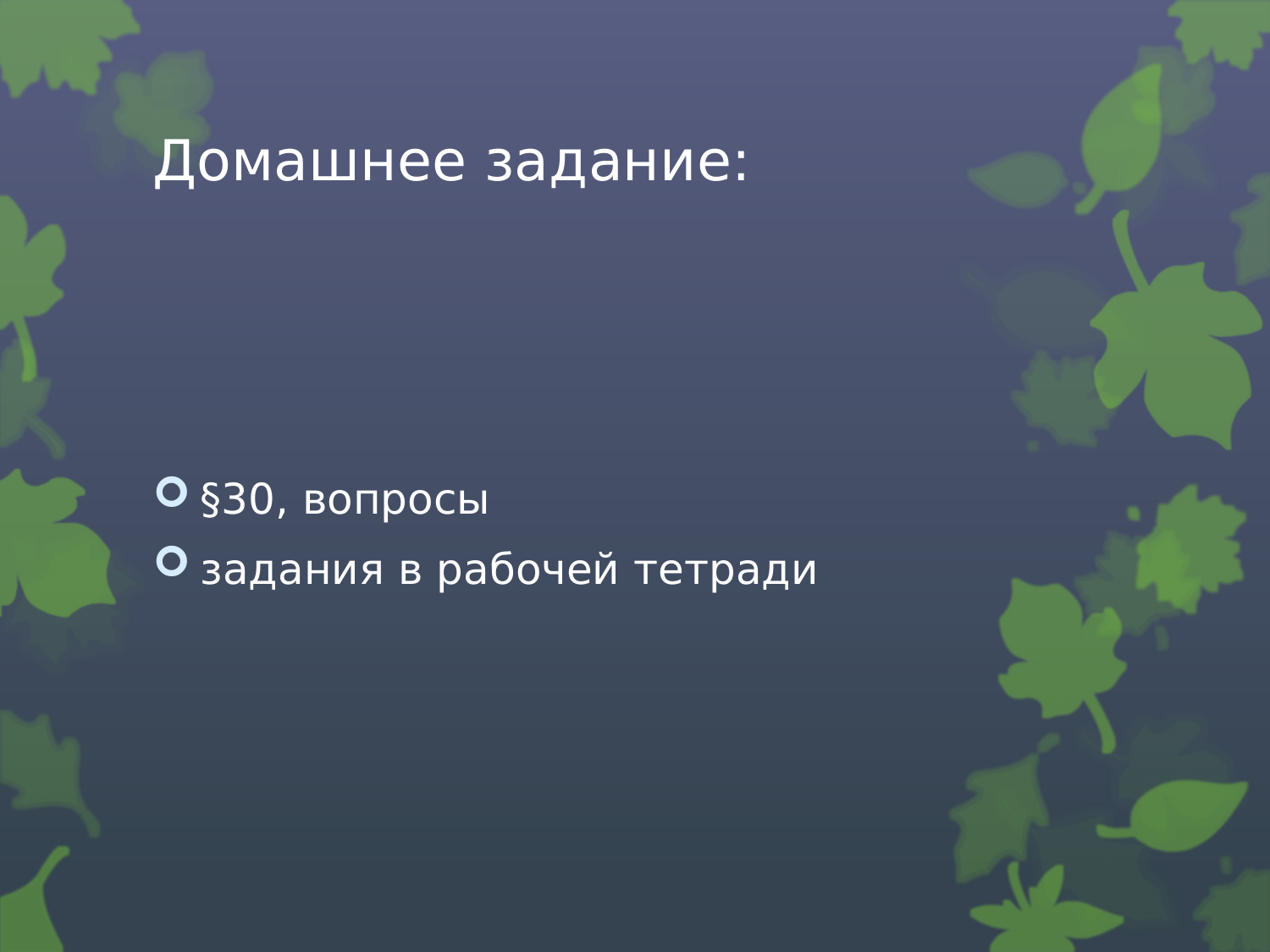

# Домашнее задание:
§30, вопросы
задания в рабочей тетради